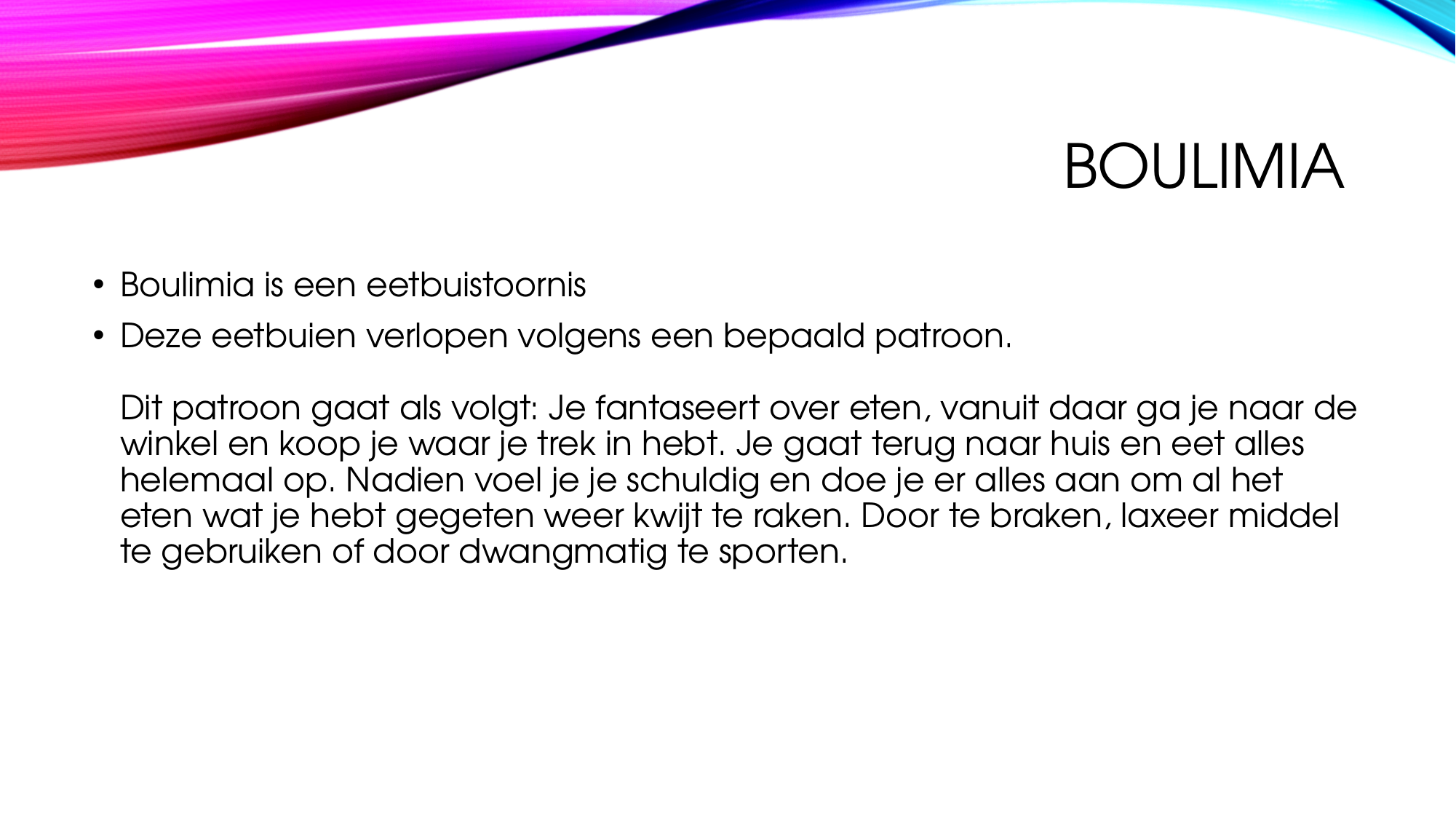

# Boulimia
Boulimia is een eetbuistoornis
Deze eetbuien verlopen volgens een bepaald patroon.
Dit patroon gaat als volgt: Je fantaseert over eten, vanuit daar ga je naar de winkel en koop je waar je trek in hebt. Je gaat terug naar huis en eet alles helemaal op. Nadien voel je je schuldig en doe je er alles aan om al het eten wat je hebt gegeten weer kwijt te raken. Door te braken, laxeer middel te gebruiken of door dwangmatig te sporten.